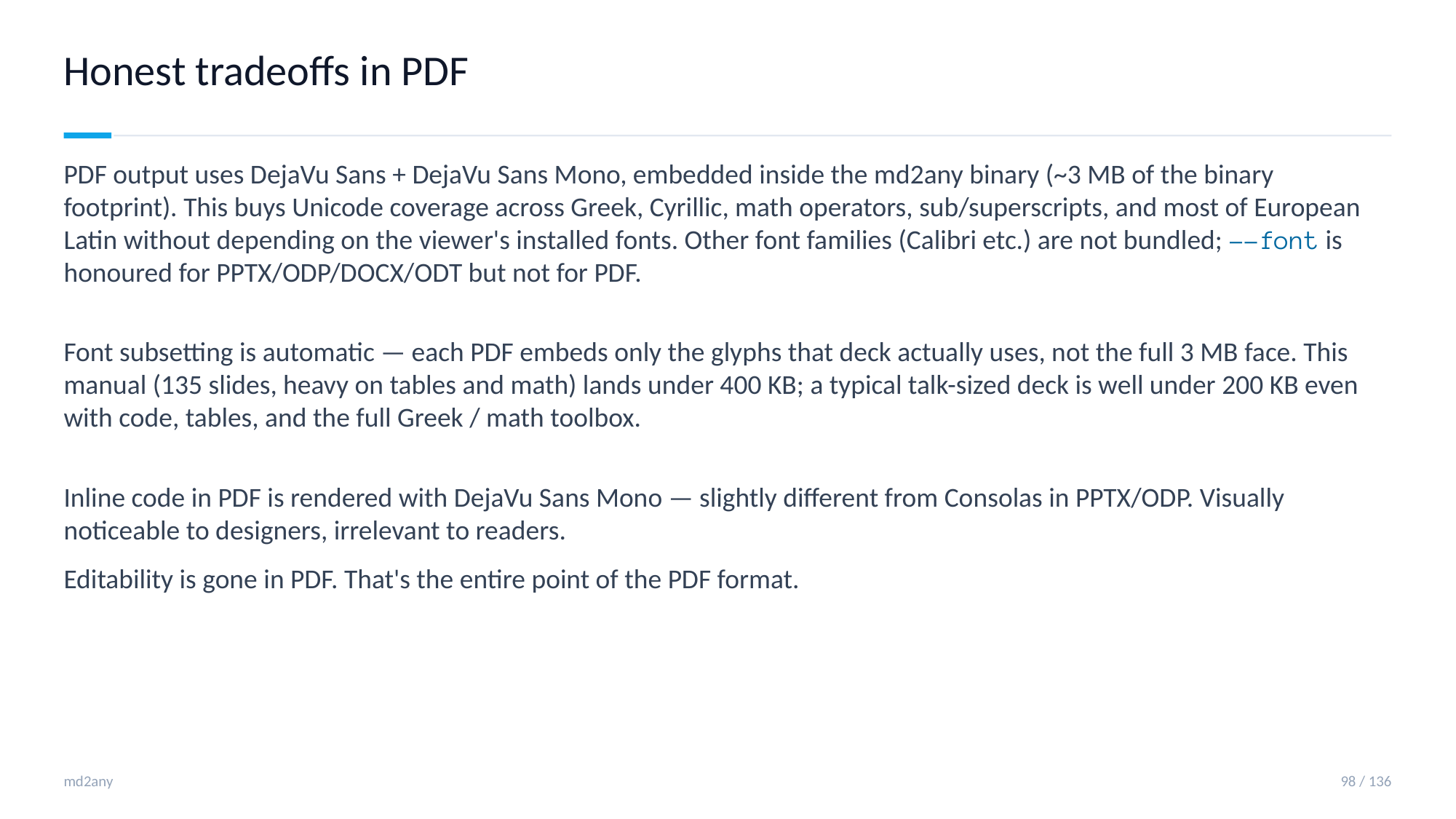

Honest tradeoffs in PDF

PDF output uses DejaVu Sans + DejaVu Sans Mono, embedded inside the md2any binary (~3 MB of the binary footprint). This buys Unicode coverage across Greek, Cyrillic, math operators, sub/superscripts, and most of European Latin without depending on the viewer's installed fonts. Other font families (Calibri etc.) are not bundled; --font is honoured for PPTX/ODP/DOCX/ODT but not for PDF.
Font subsetting is automatic — each PDF embeds only the glyphs that deck actually uses, not the full 3 MB face. This manual (135 slides, heavy on tables and math) lands under 400 KB; a typical talk-sized deck is well under 200 KB even with code, tables, and the full Greek / math toolbox.
Inline code in PDF is rendered with DejaVu Sans Mono — slightly different from Consolas in PPTX/ODP. Visually noticeable to designers, irrelevant to readers.
Editability is gone in PDF. That's the entire point of the PDF format.
md2any
98 / 136